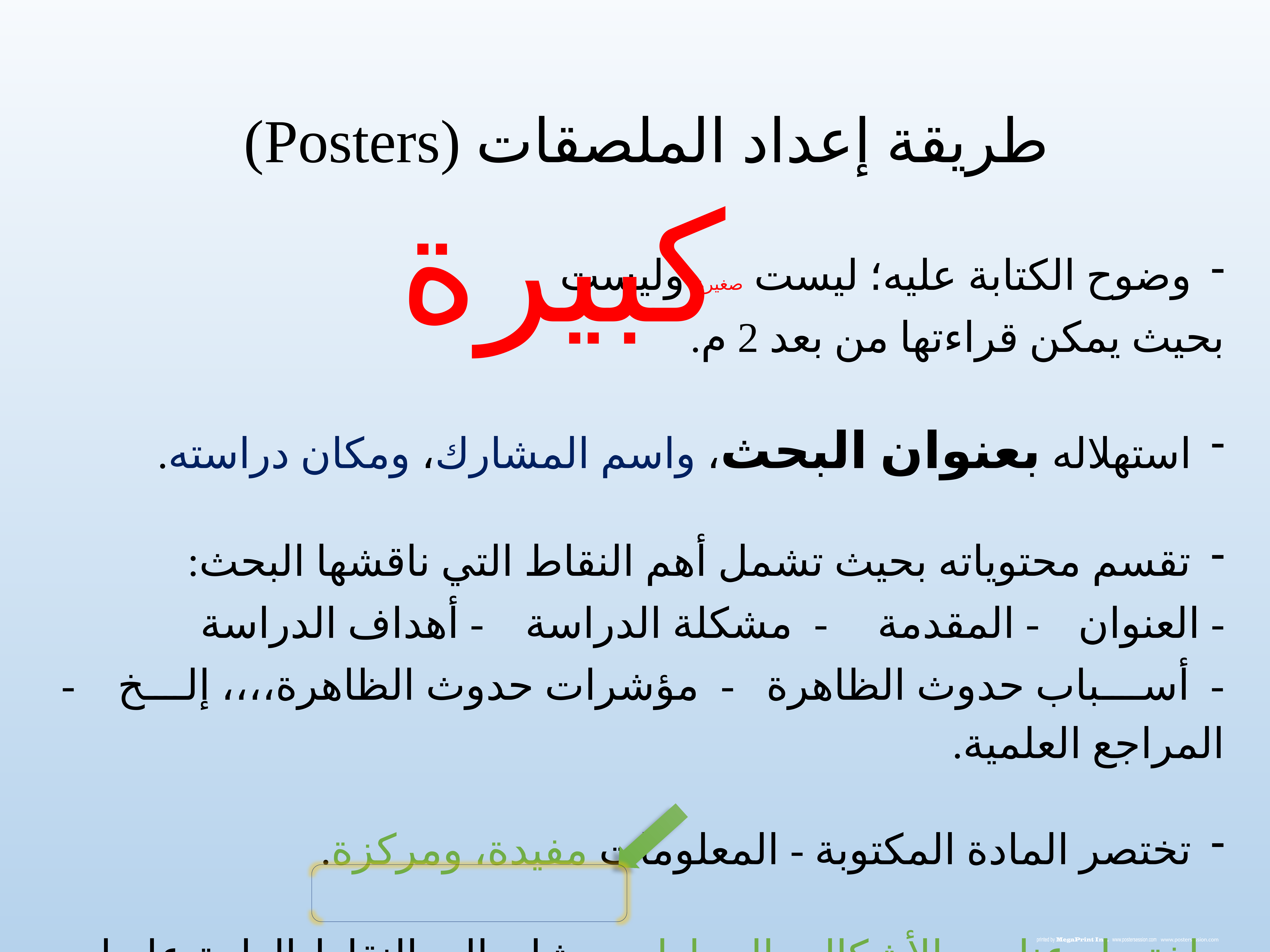

طريقة إعداد الملصقات (Posters)

وضوح الكتابة عليه؛ ليست صغيرة وليست
بحيث يمكن قراءتها من بعد 2 م.

استهلاله بعنوان البحث، واسم المشارك، ومكان دراسته.

تقسم محتوياته بحيث تشمل أهم النقاط التي ناقشها البحث:
- العنوان  		- المقدمة   		-  مشكلة الدراسة  		- أهداف الدراسة
-  أسباب حدوث الظاهرة   -  مؤشرات حدوث الظاهرة،،،، إلخ    - المراجع العلمية.

تختصر المادة المكتوبة - المعلومات مفيدة، ومركزة.

- اختصار عناوين الأشكال والجداول، ويشار  إلى النقاط الهامة عليها.
كبيرة